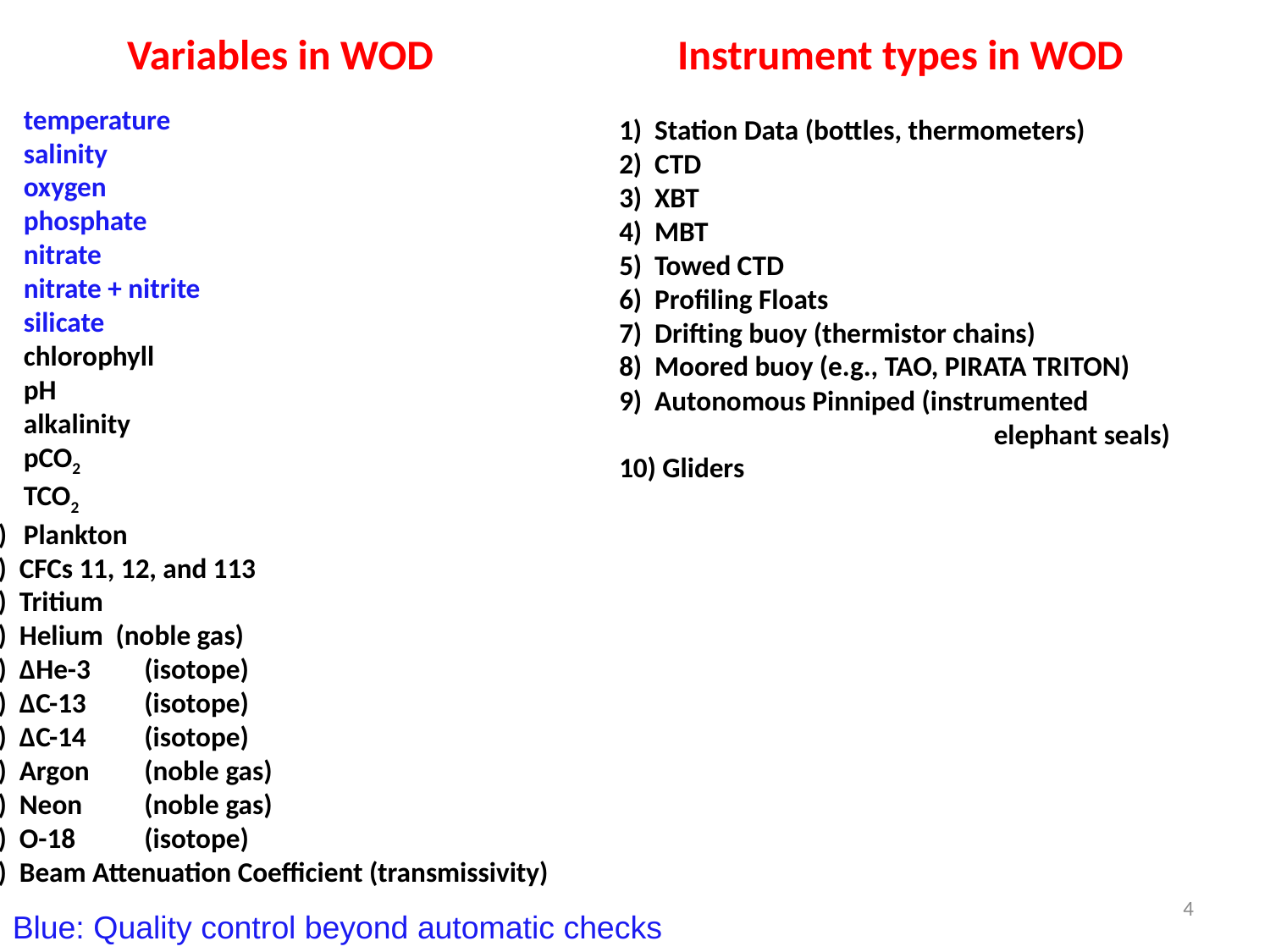

# Variables in WOD
Instrument types in WOD
1)	 temperature
2)	 salinity
3)	 oxygen
4)	 phosphate
5)	 nitrate
6)	 nitrate + nitrite
6)	 silicate
5)	 chlorophyll
6)	 pH
7)	 alkalinity
8)	 pCO2
9)	 TCO2
 Plankton
11)  CFCs 11, 12, and 113
12)  Tritium
13)  Helium  (noble gas)
14)  ΔHe-3 	(isotope)
15)  ΔC-13 	(isotope)
16)  ΔC-14 	(isotope)
17)  Argon 	(noble gas)
18)  Neon   	(noble gas)
19)  O-18 	(isotope)
20)  Beam Attenuation Coefficient (transmissivity)
1)  Station Data (bottles, thermometers)
2)  CTD
3)  XBT
4)  MBT
5)  Towed CTD
6)  Profiling Floats
7)  Drifting buoy (thermistor chains)
8)  Moored buoy (e.g., TAO, PIRATA TRITON)
9)  Autonomous Pinniped (instrumented
		                   elephant seals)
10) Gliders

4
Blue: Quality control beyond automatic checks